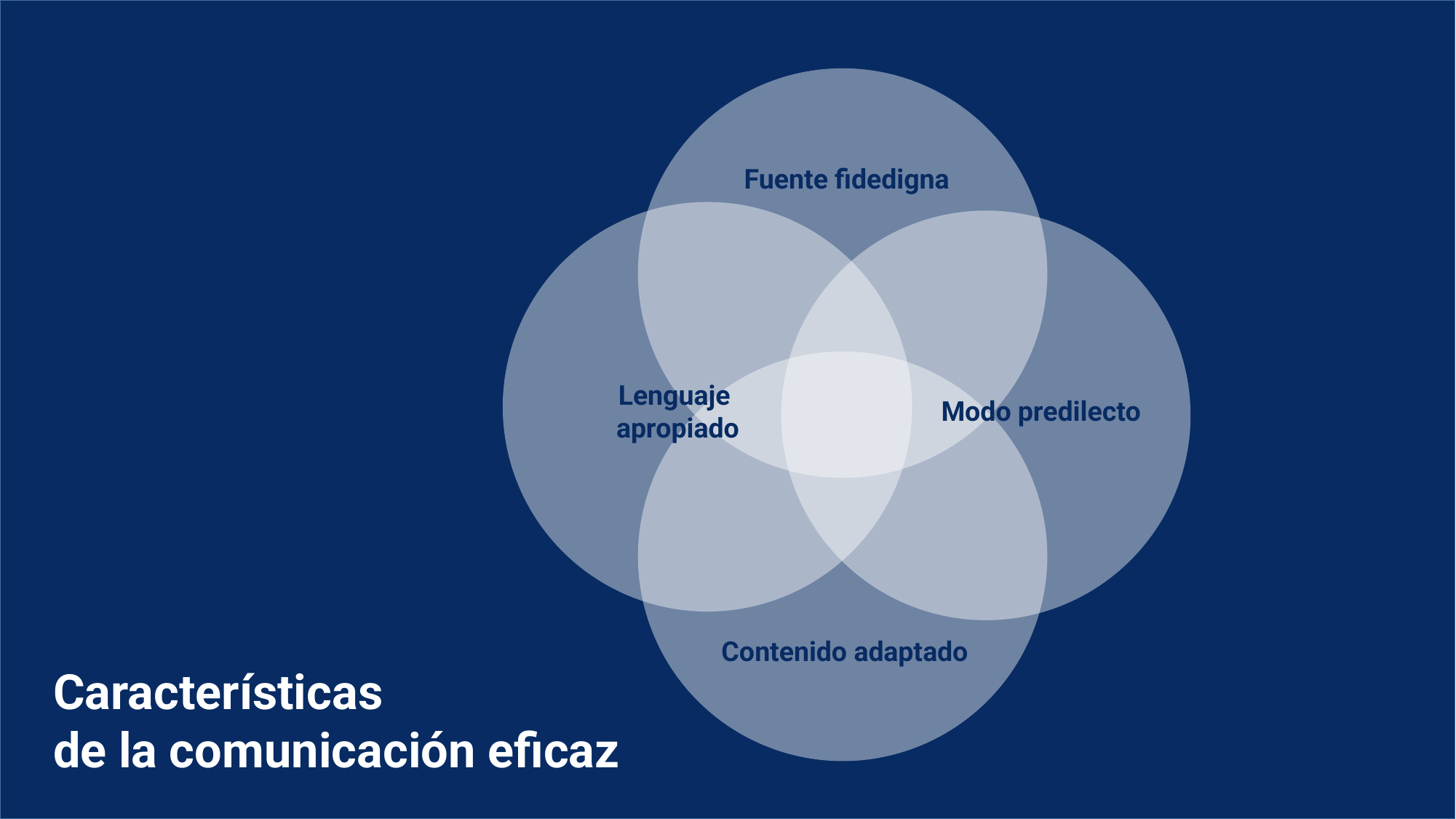

Fuente fidedigna

Lenguaje
apropiado
Modo predilecto
Contenido adaptado
Características
de la comunicación eficaz